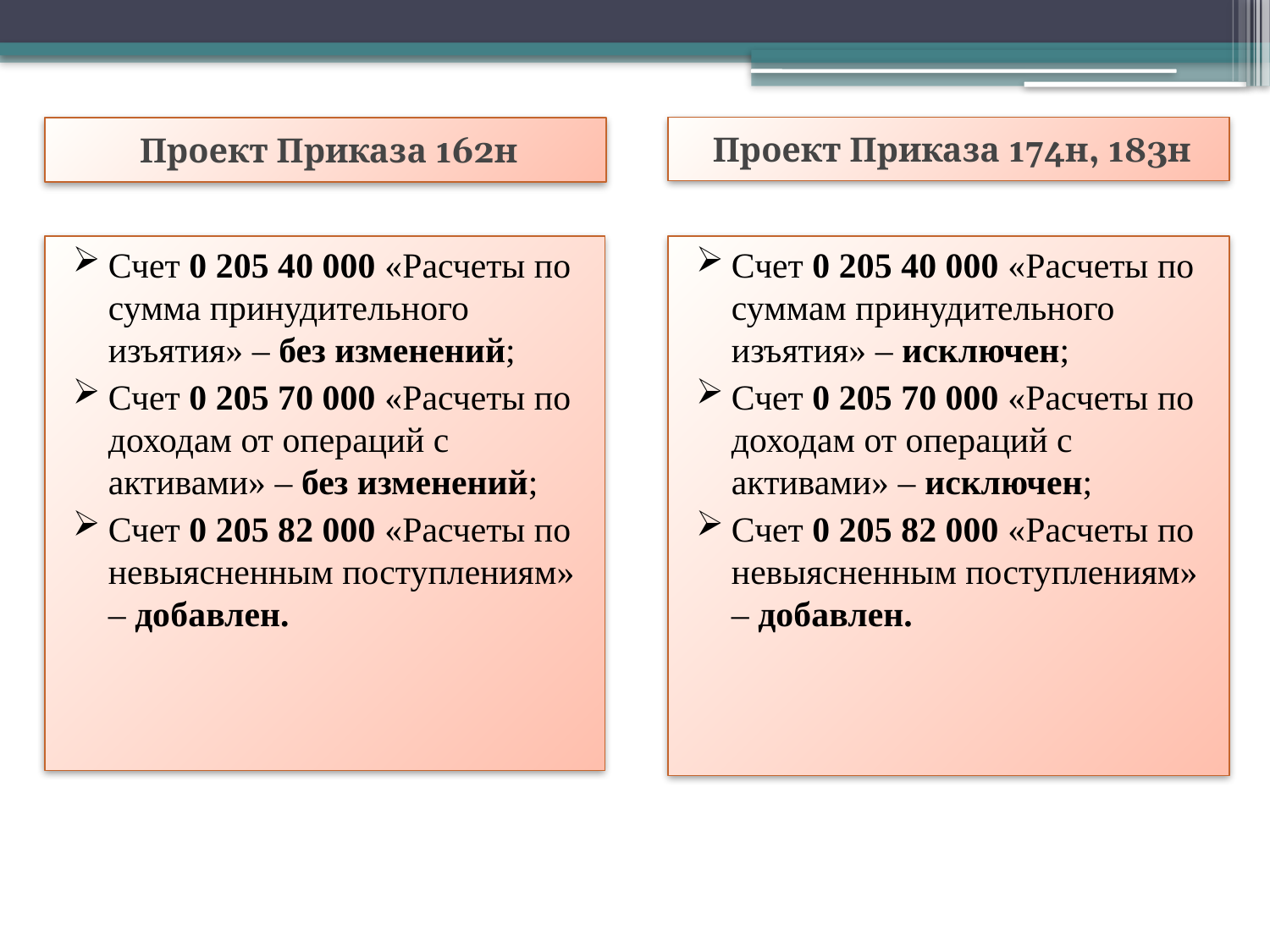

Проект Приказа 174н, 183н
Проект Приказа 162н
Счет 0 205 40 000 «Расчеты по сумма принудительного изъятия» – без изменений;
Счет 0 205 70 000 «Расчеты по доходам от операций с активами» – без изменений;
Счет 0 205 82 000 «Расчеты по невыясненным поступлениям» – добавлен.

Счет 0 205 40 000 «Расчеты по суммам принудительного изъятия» – исключен;
Счет 0 205 70 000 «Расчеты по доходам от операций с активами» – исключен;
Счет 0 205 82 000 «Расчеты по невыясненным поступлениям» – добавлен.